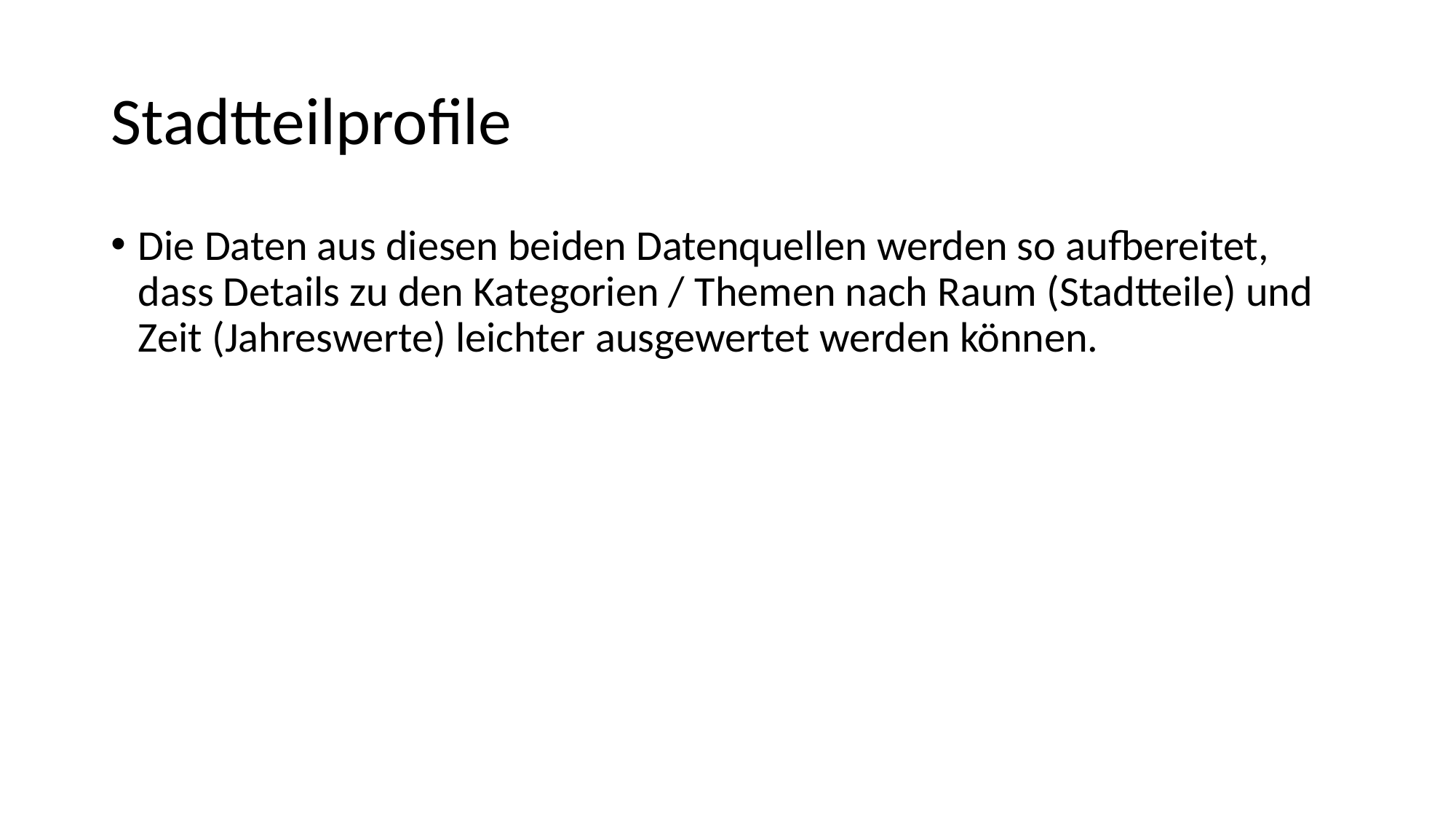

# Stadtteilprofile
Die Daten aus diesen beiden Datenquellen werden so aufbereitet, dass Details zu den Kategorien / Themen nach Raum (Stadtteile) und Zeit (Jahreswerte) leichter ausgewertet werden können.
5